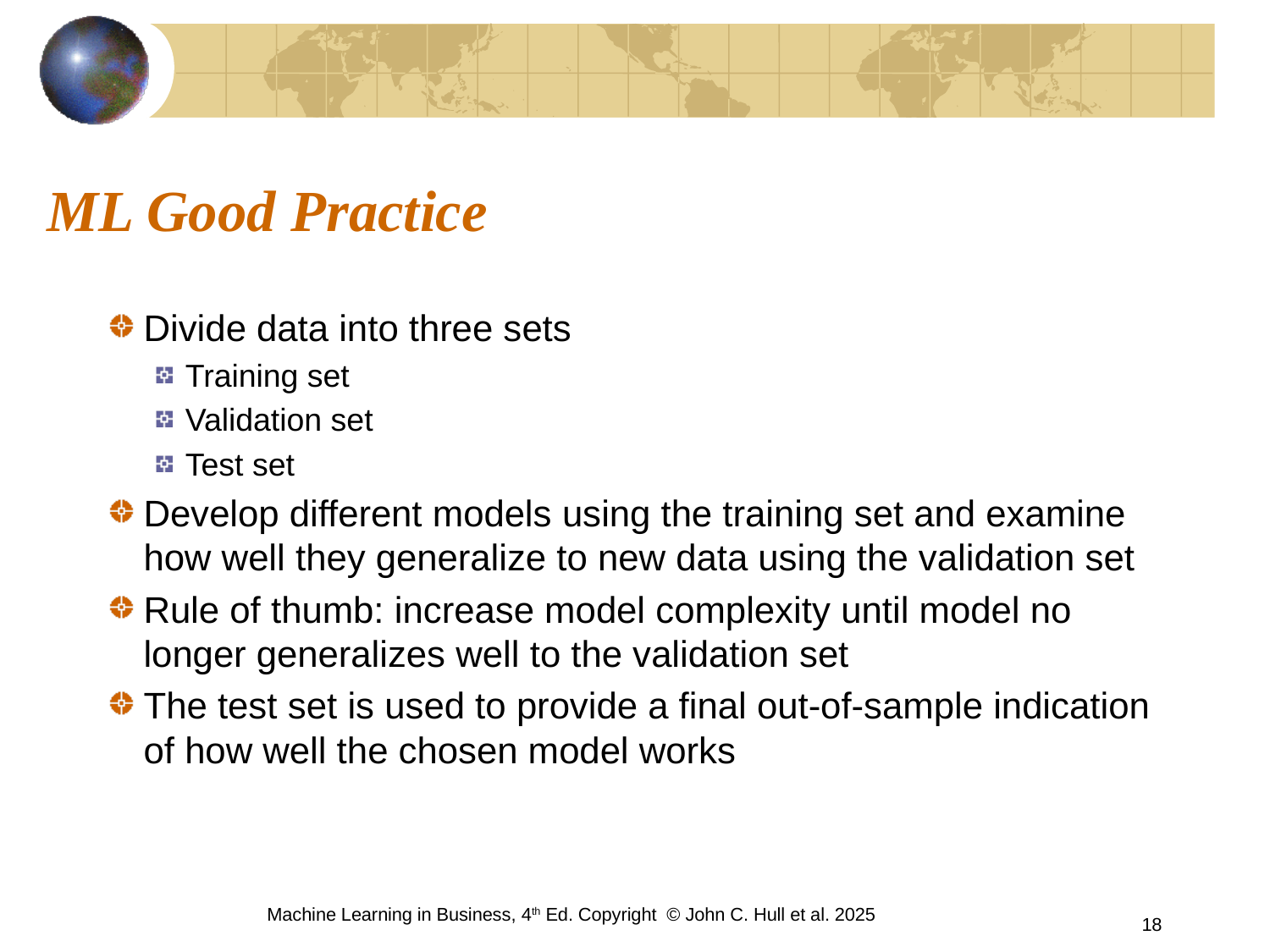

# ML Good Practice
Divide data into three sets
Training set
Validation set
Test set
Develop different models using the training set and examine how well they generalize to new data using the validation set
Rule of thumb: increase model complexity until model no longer generalizes well to the validation set
The test set is used to provide a final out-of-sample indication of how well the chosen model works
Machine Learning in Business, 4th Ed. Copyright  © John C. Hull et al. 2025
18